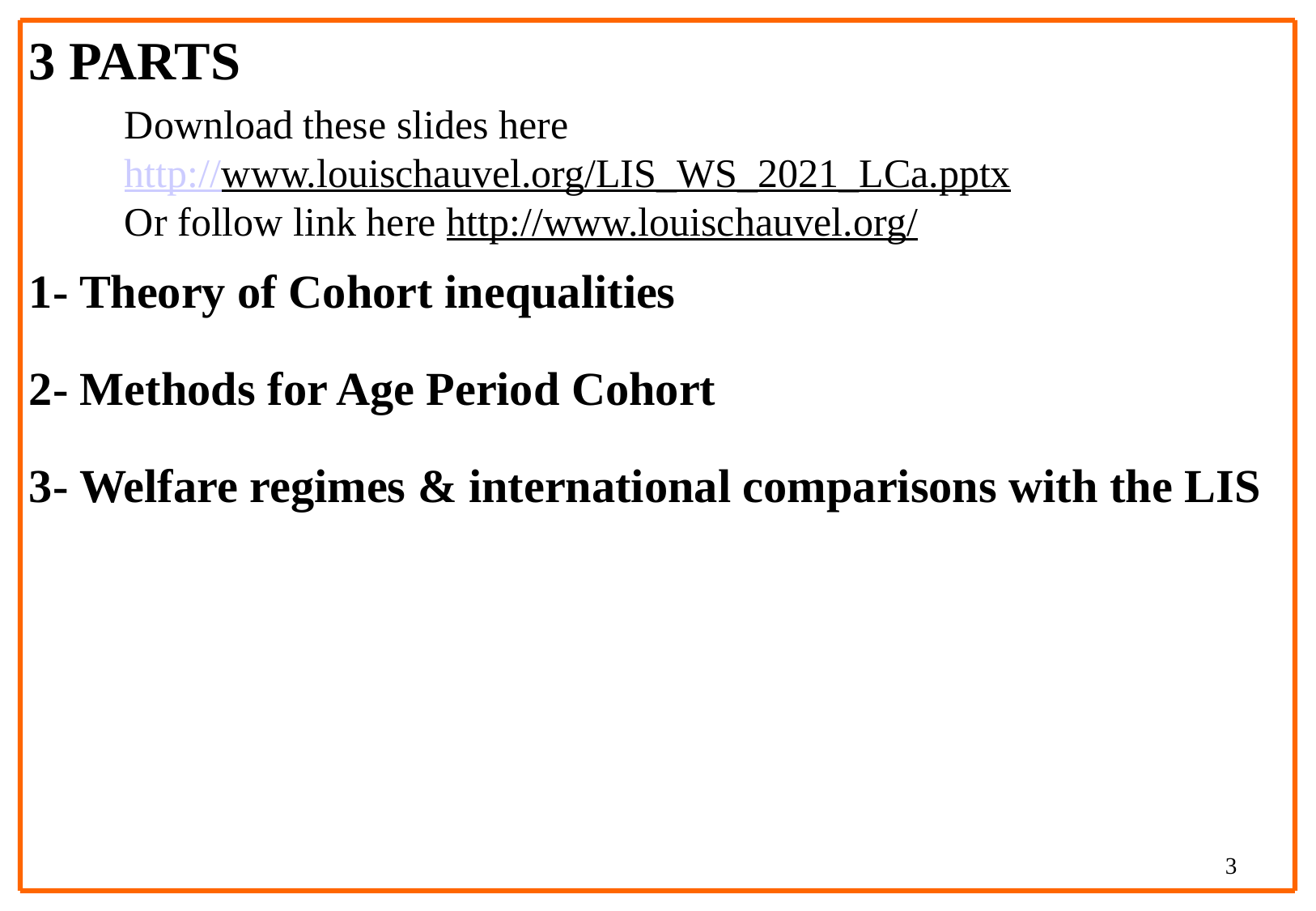

3 PARTS

1- Theory of Cohort inequalities
2- Methods for Age Period Cohort
3- Welfare regimes & international comparisons with the LIS
Download these slides here
http://www.louischauvel.org/LIS_WS_2021_LCa.pptx
Or follow link here http://www.louischauvel.org/
3